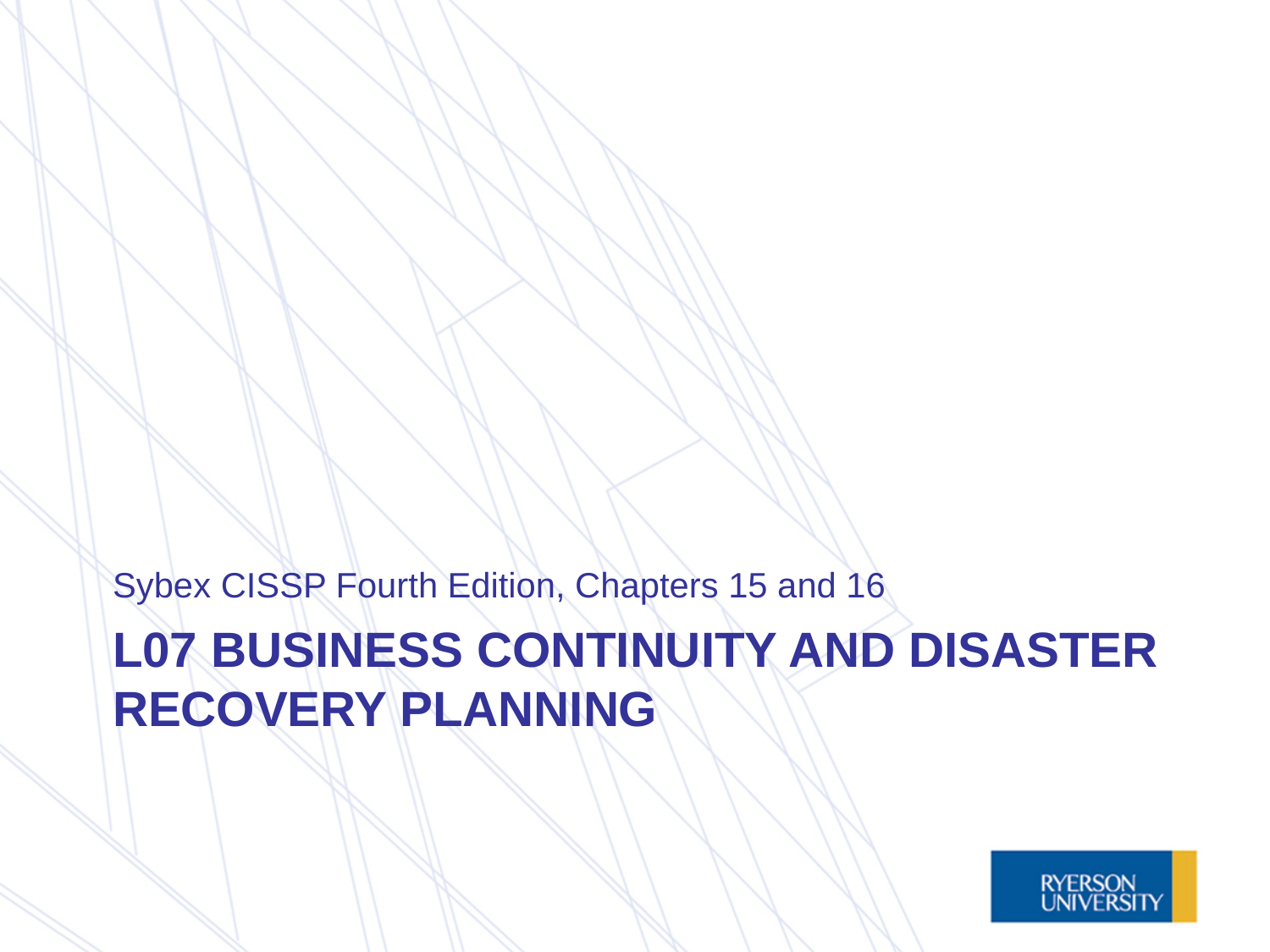

Sybex CISSP Fourth Edition, Chapters 15 and 16
# L07 Business Continuity and Disaster Recovery Planning